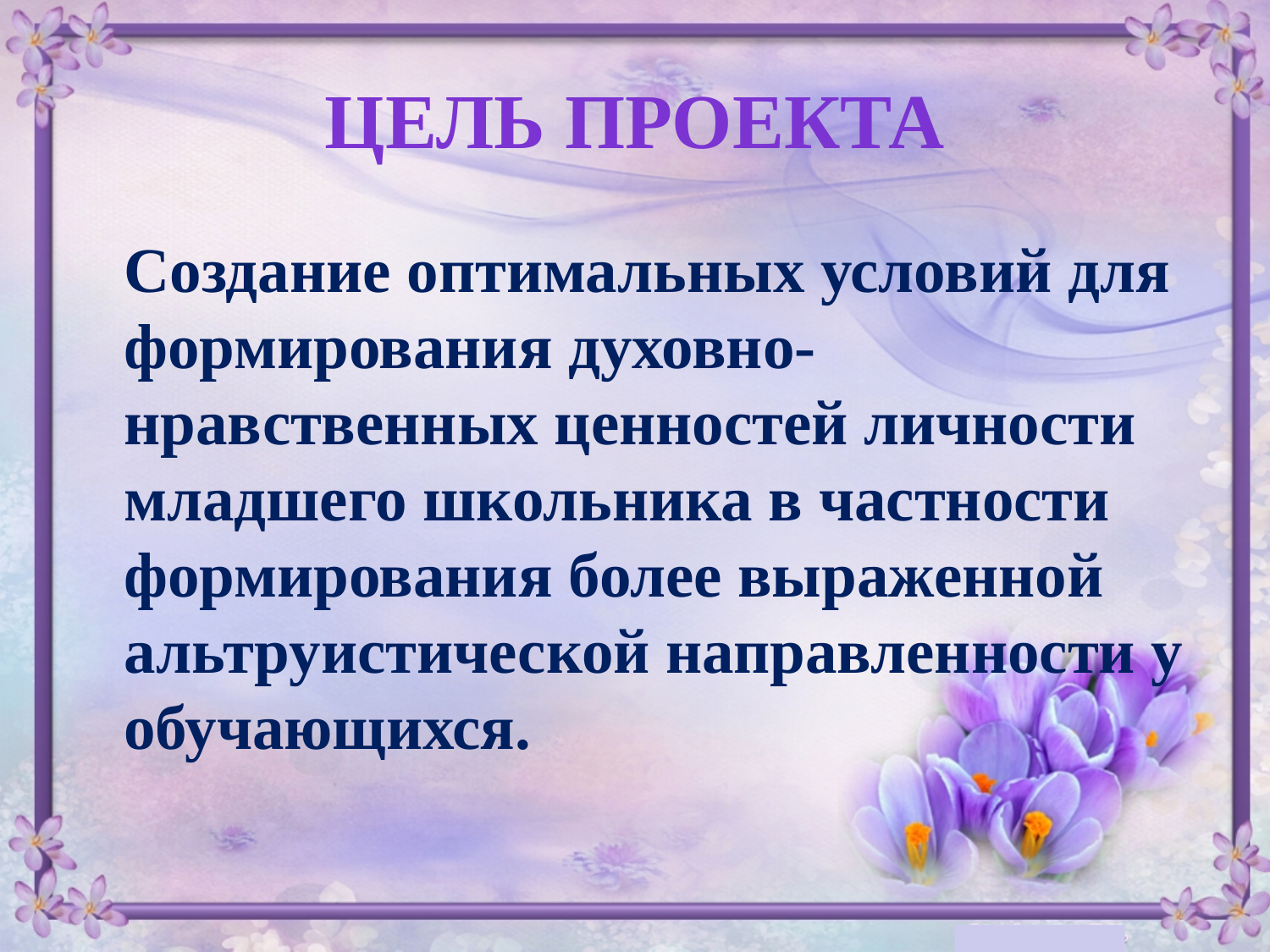

# Цель проекта
   Cоздание оптимальных условий для формирования духовно-нравственных ценностей личности младшего школьника в частности формирования более выраженной альтруистической направленности у обучающихся.